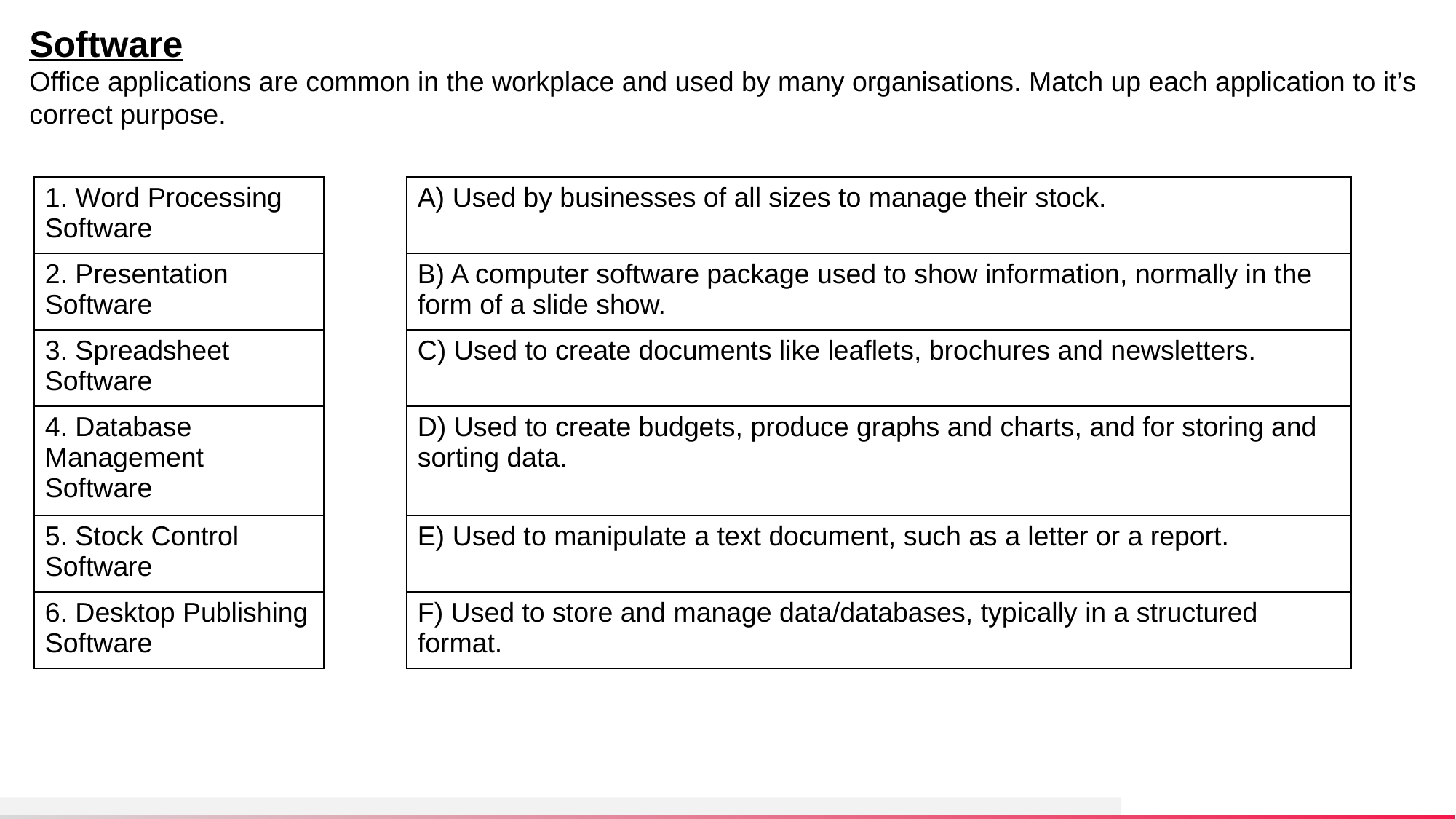

Software
Office applications are common in the workplace and used by many organisations. Match up each application to it’s correct purpose.

| 1. Word Processing Software |  | A) Used by businesses of all sizes to manage their stock. |
| --- | --- | --- |
| 2. Presentation Software |  | B) A computer software package used to show information, normally in the form of a slide show. |
| 3. Spreadsheet Software |  | C) Used to create documents like leaflets, brochures and newsletters. |
| 4. Database Management Software |  | D) Used to create budgets, produce graphs and charts, and for storing and sorting data. |
| 5. Stock Control Software |  | E) Used to manipulate a text document, such as a letter or a report. |
| 6. Desktop Publishing Software |  | F) Used to store and manage data/databases, typically in a structured format. |